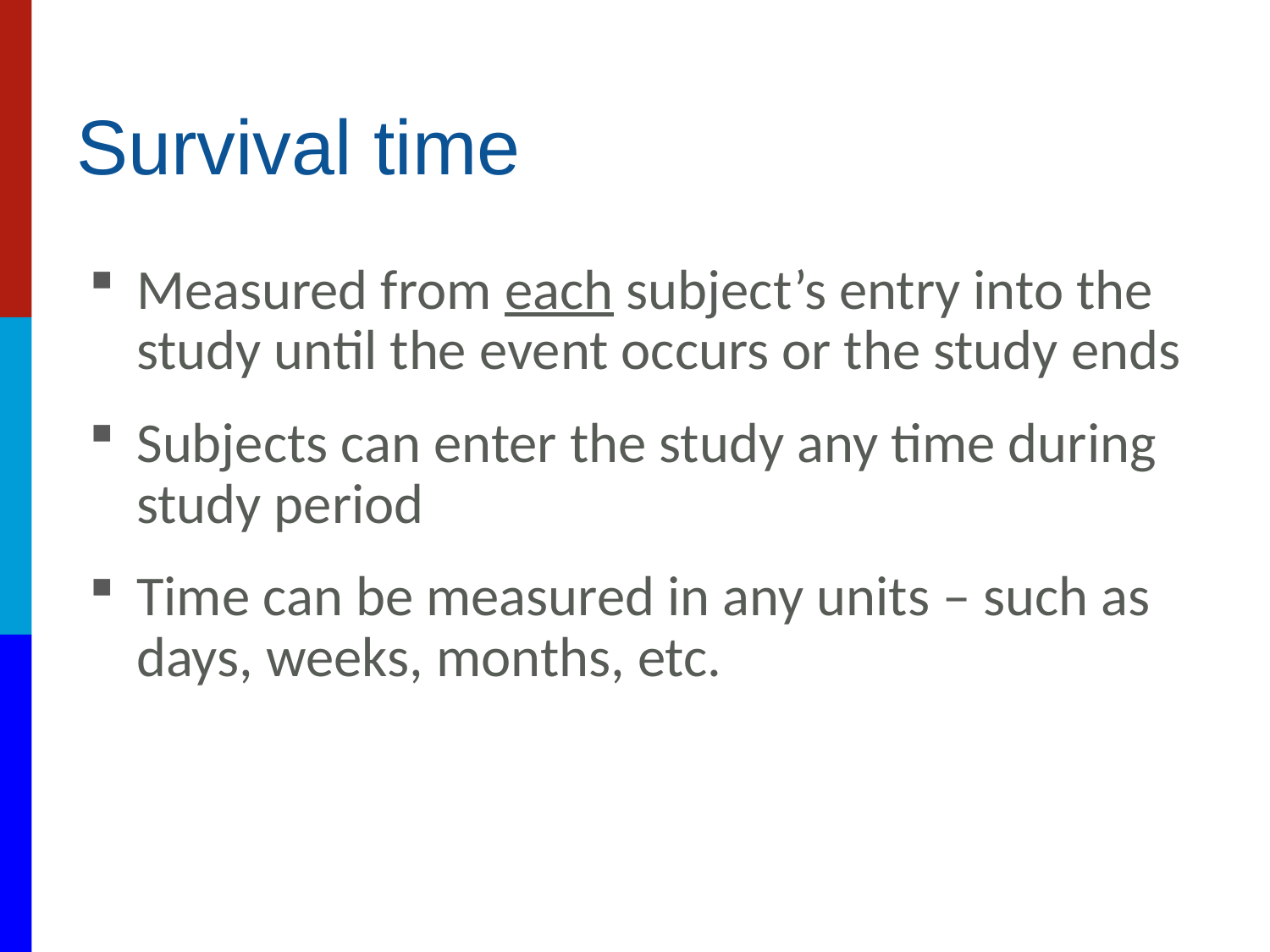

# Survival time
Measured from each subject’s entry into the study until the event occurs or the study ends
Subjects can enter the study any time during study period
Time can be measured in any units – such as days, weeks, months, etc.